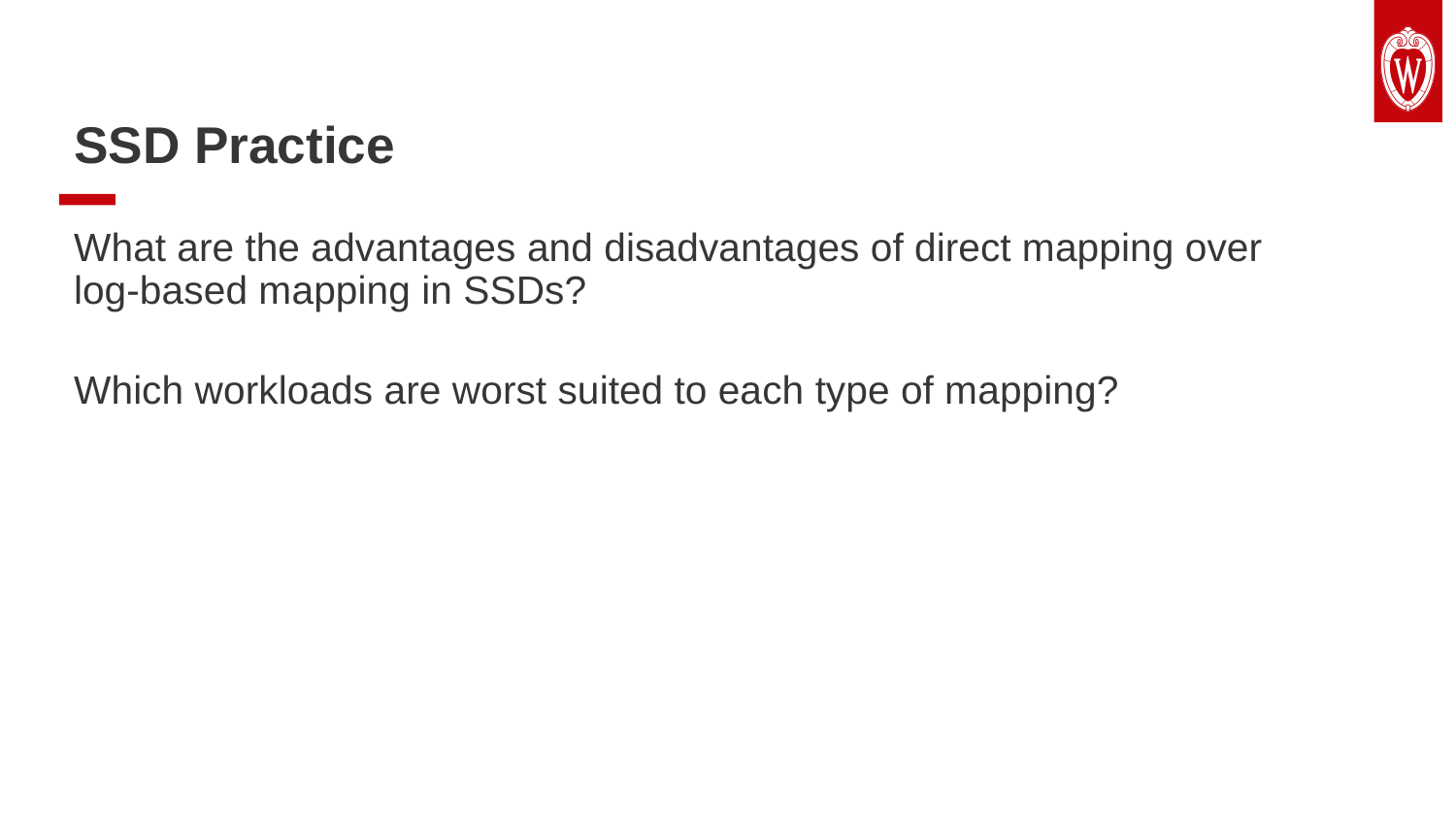

SSD Practice
What are the advantages and disadvantages of direct mapping over log-based mapping in SSDs?

Which workloads are worst suited to each type of mapping?